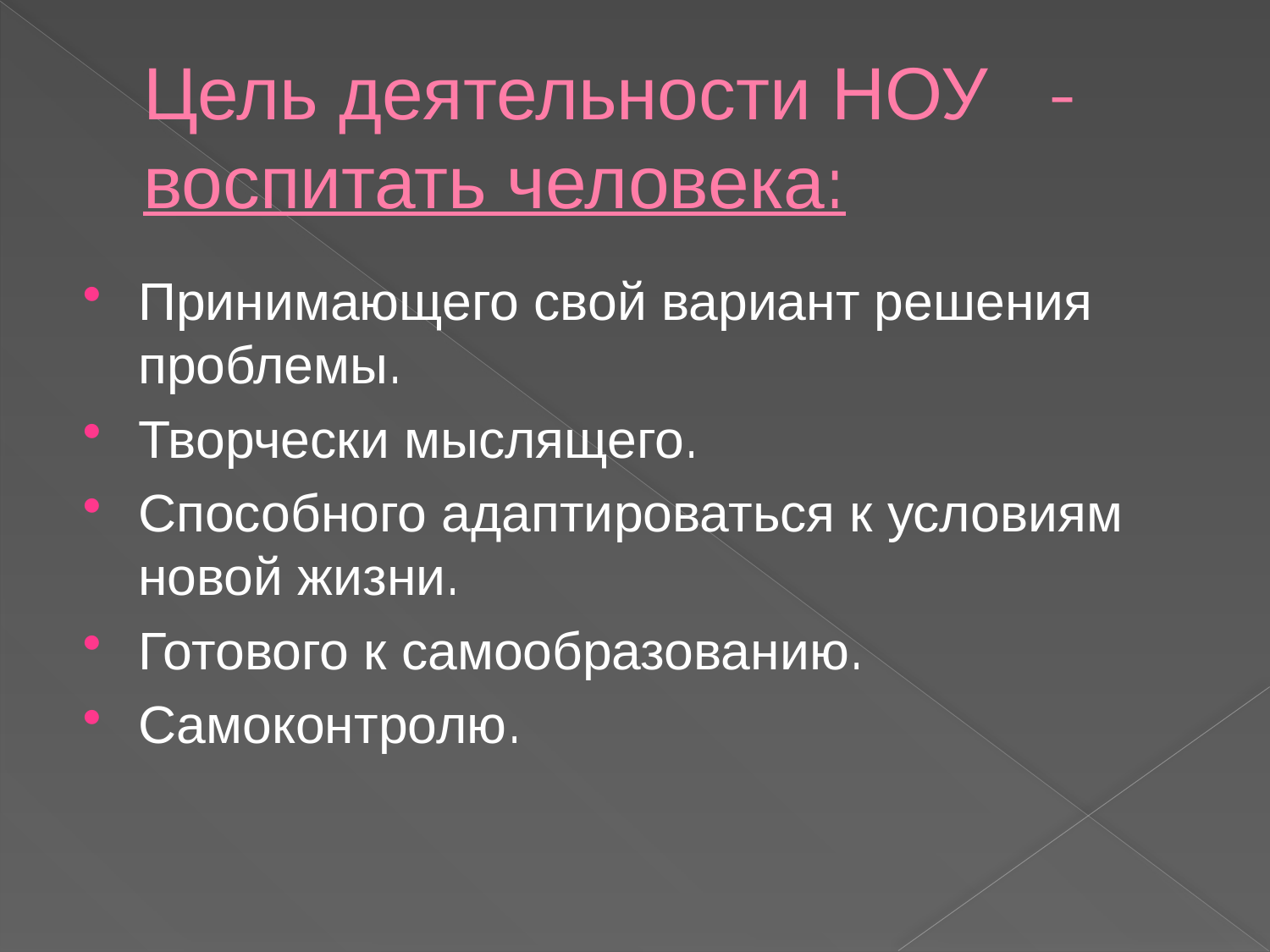

# Цель деятельности НОУ   - воспитать человека:
Принимающего свой вариант решения проблемы.
Творчески мыслящего.
Способного адаптироваться к условиям новой жизни.
Готового к самообразованию.
Самоконтролю.